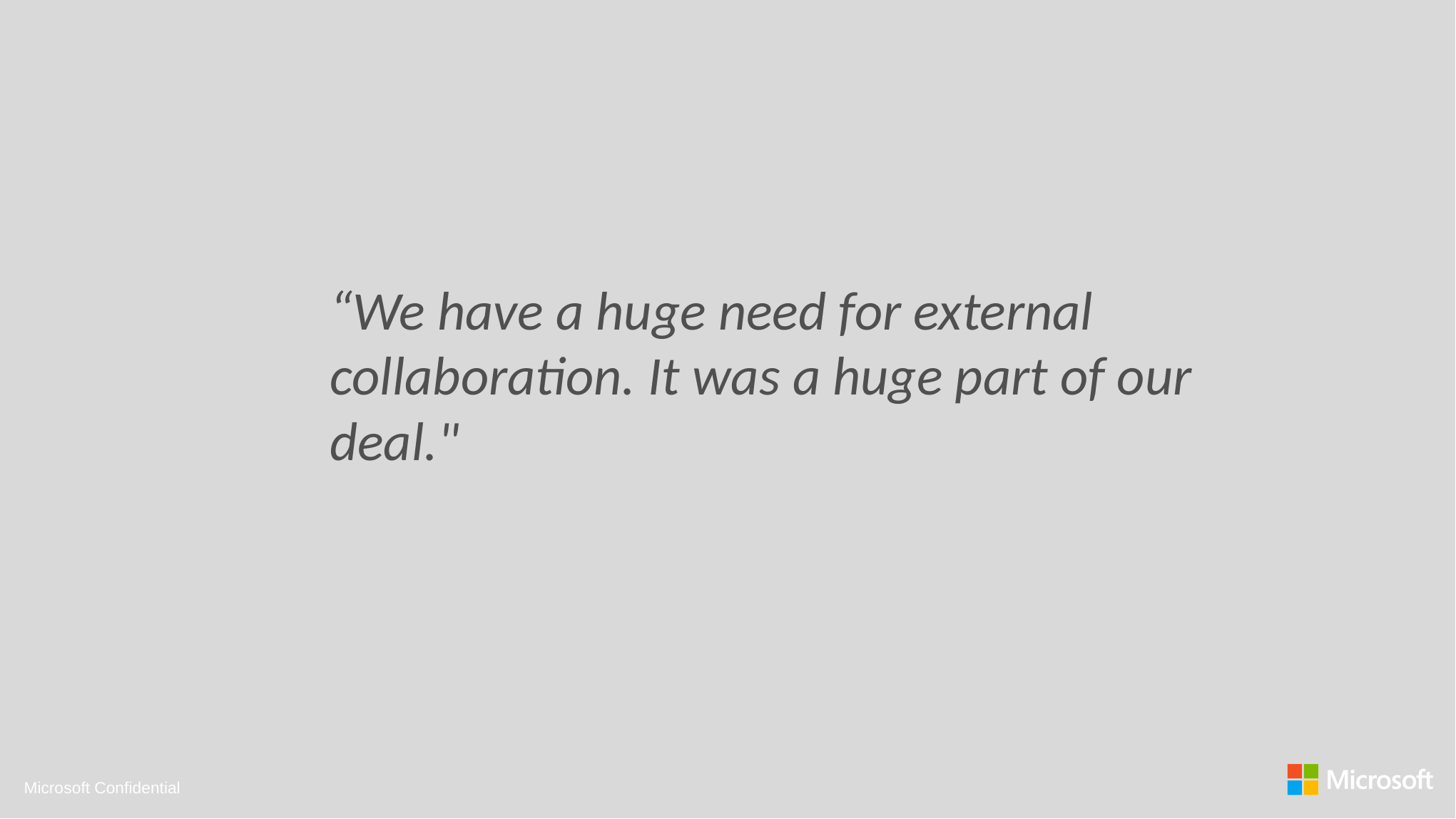

“We have a huge need for external collaboration. It was a huge part of our deal."